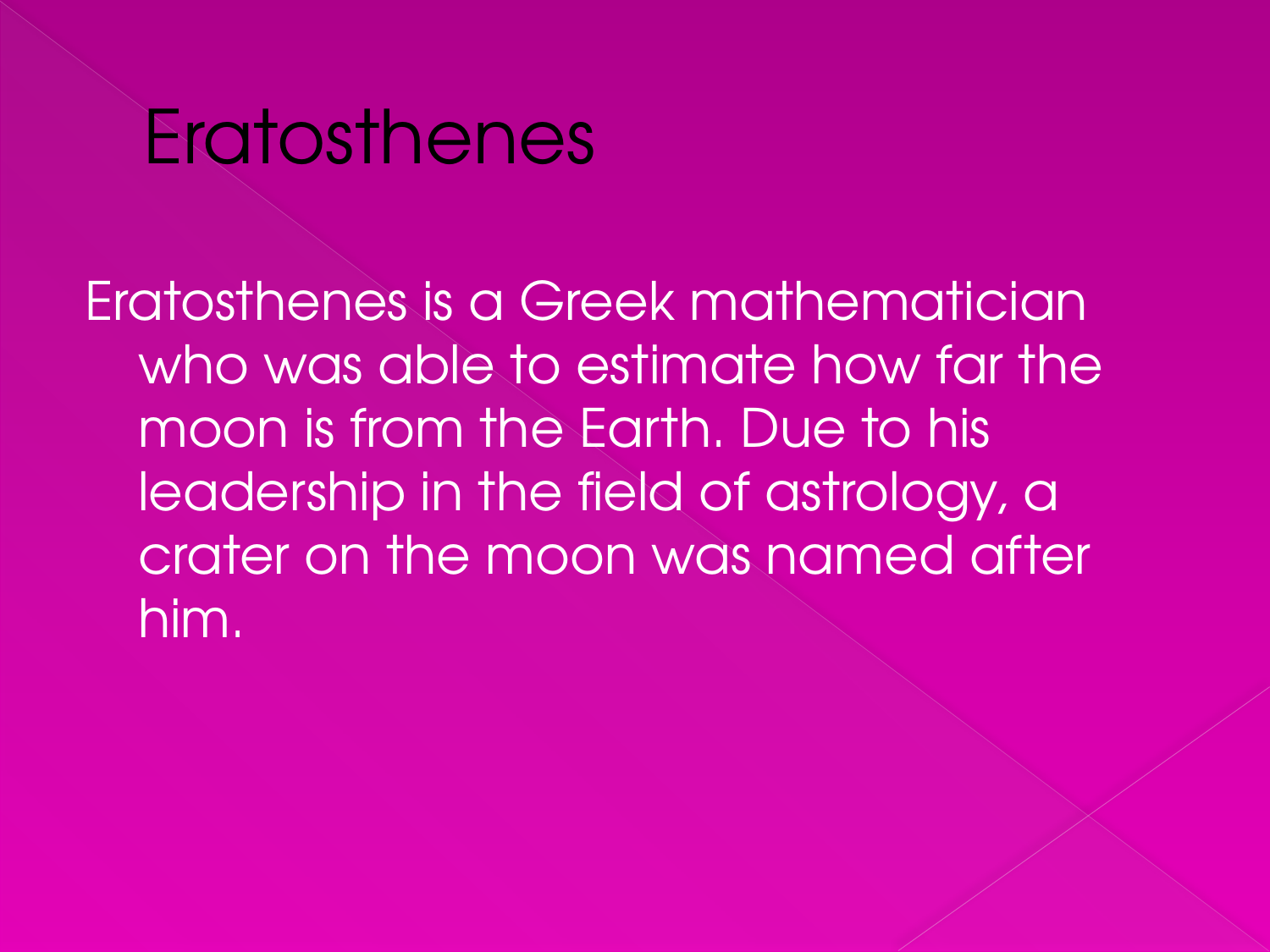

# Eratosthenes
Eratosthenes is a Greek mathematician who was able to estimate how far the moon is from the Earth. Due to his leadership in the field of astrology, a crater on the moon was named after him.